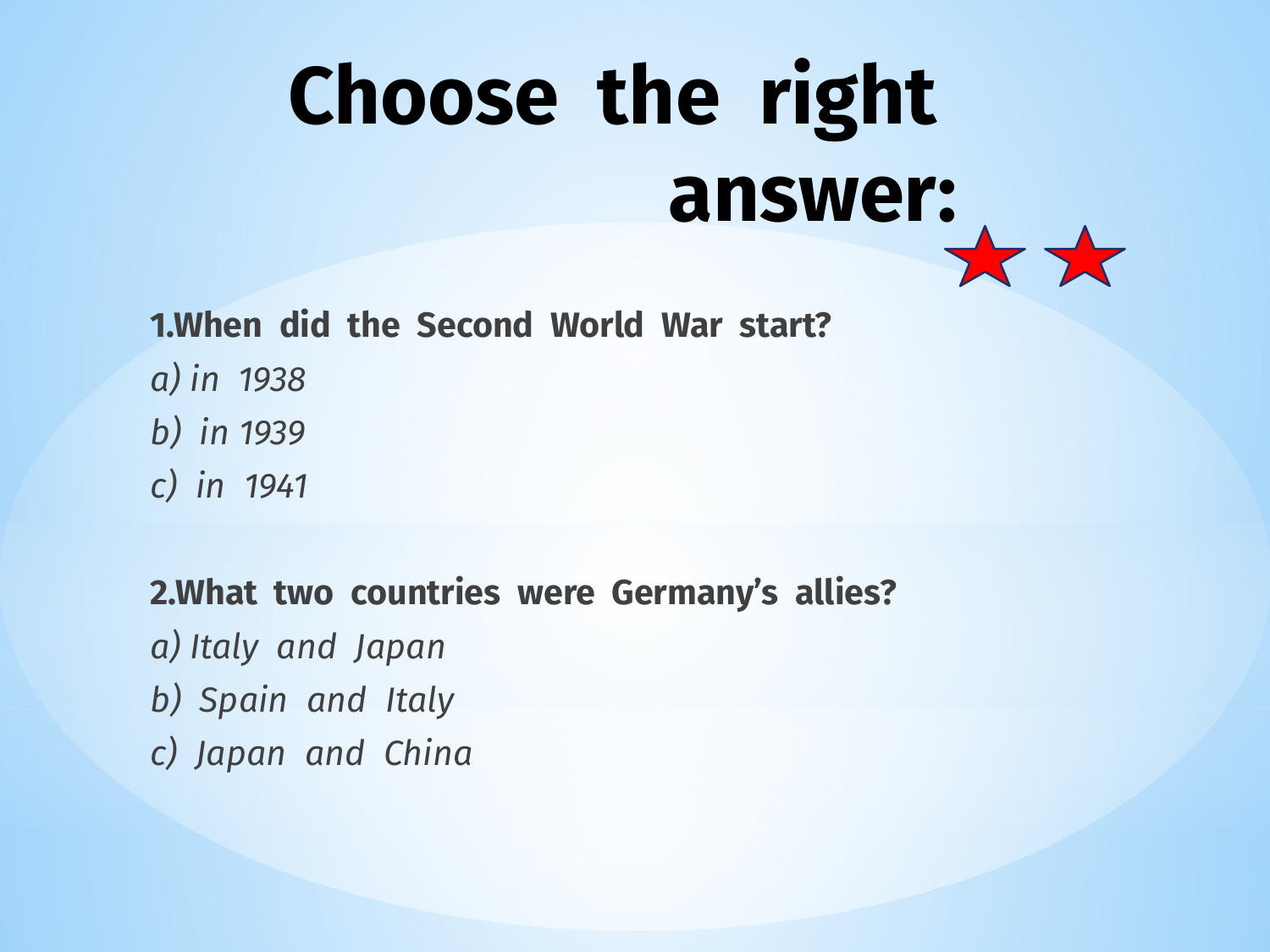

# Choose  the  right  answer:

1.When  did  the  Second  World  War  start?
a) in  1938
b)  in 1939
c)  in  1941

2.What  two  countries  were  Germany’s  allies?
a) Italy  and  Japan
b)  Spain  and  Italy
c)  Japan  and  China